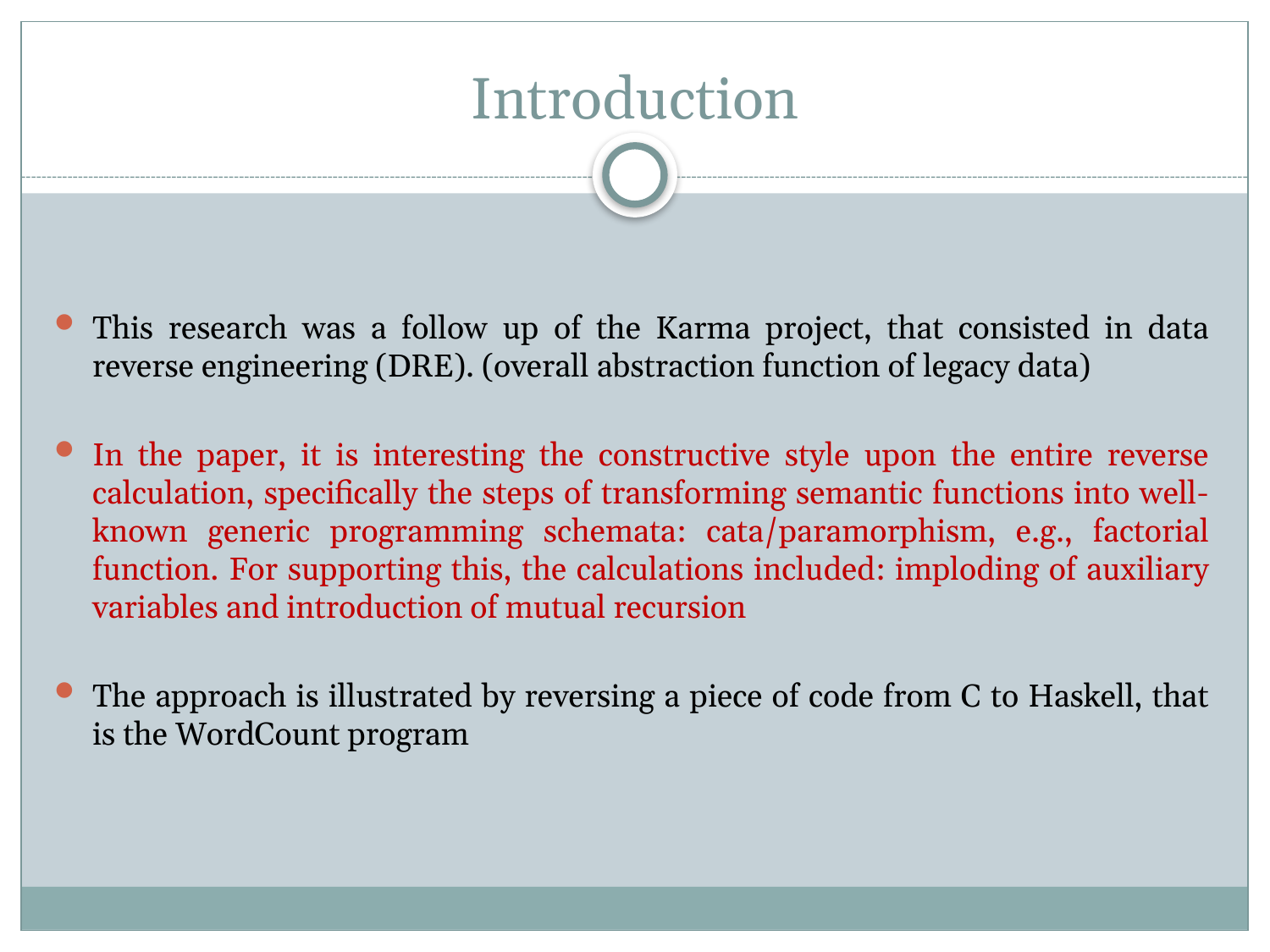

# Introduction

This research was a follow up of the Karma project, that consisted in data reverse engineering (DRE). (overall abstraction function of legacy data)

In the paper, it is interesting the constructive style upon the entire reverse calculation, specifically the steps of transforming semantic functions into well-known generic programming schemata: cata/paramorphism, e.g., factorial function. For supporting this, the calculations included: imploding of auxiliary variables and introduction of mutual recursion

The approach is illustrated by reversing a piece of code from C to Haskell, that is the WordCount program